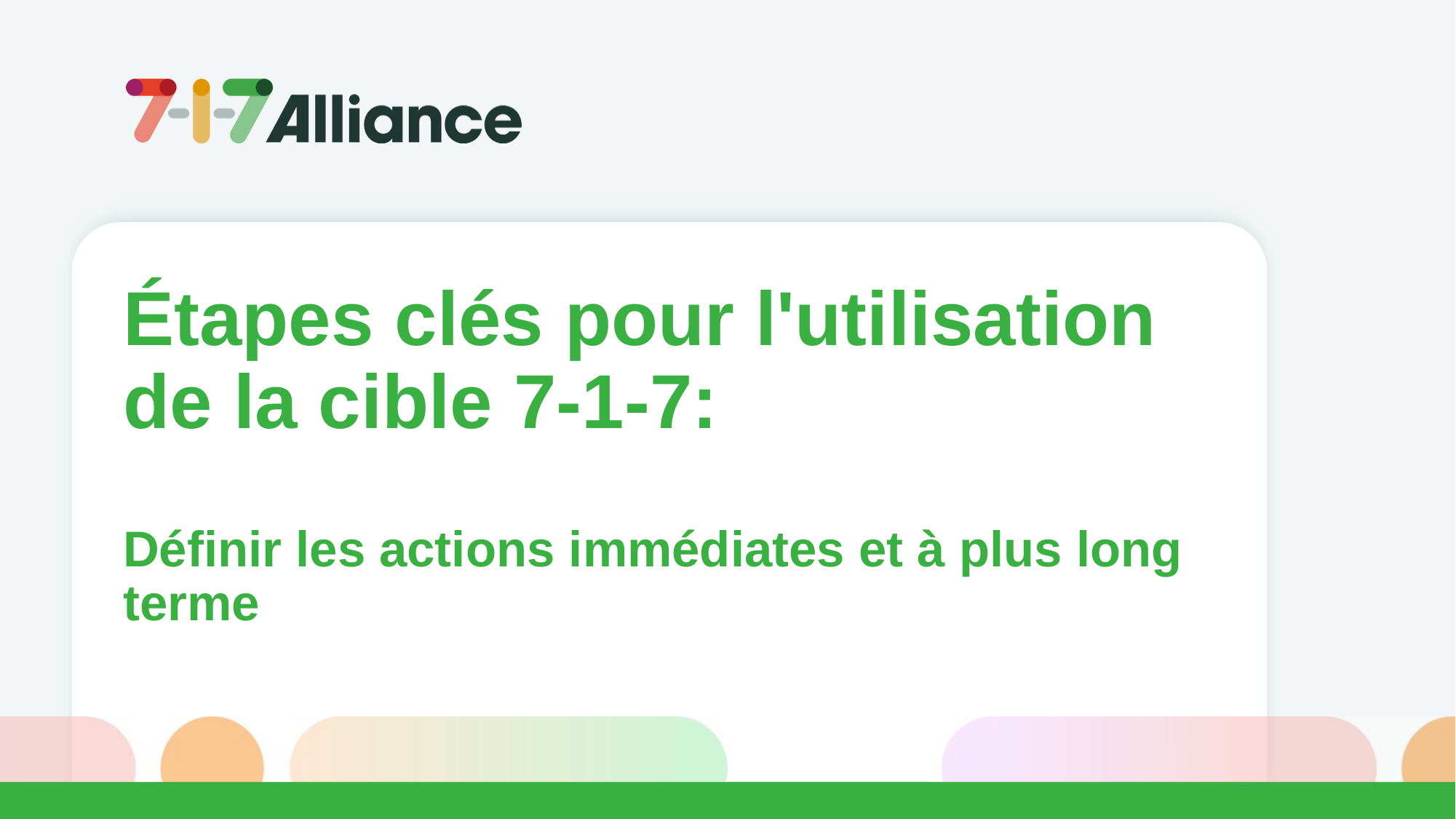

Étapes clés pour l'utilisation de la cible 7-1-7:

Définir les actions immédiates et à plus long terme